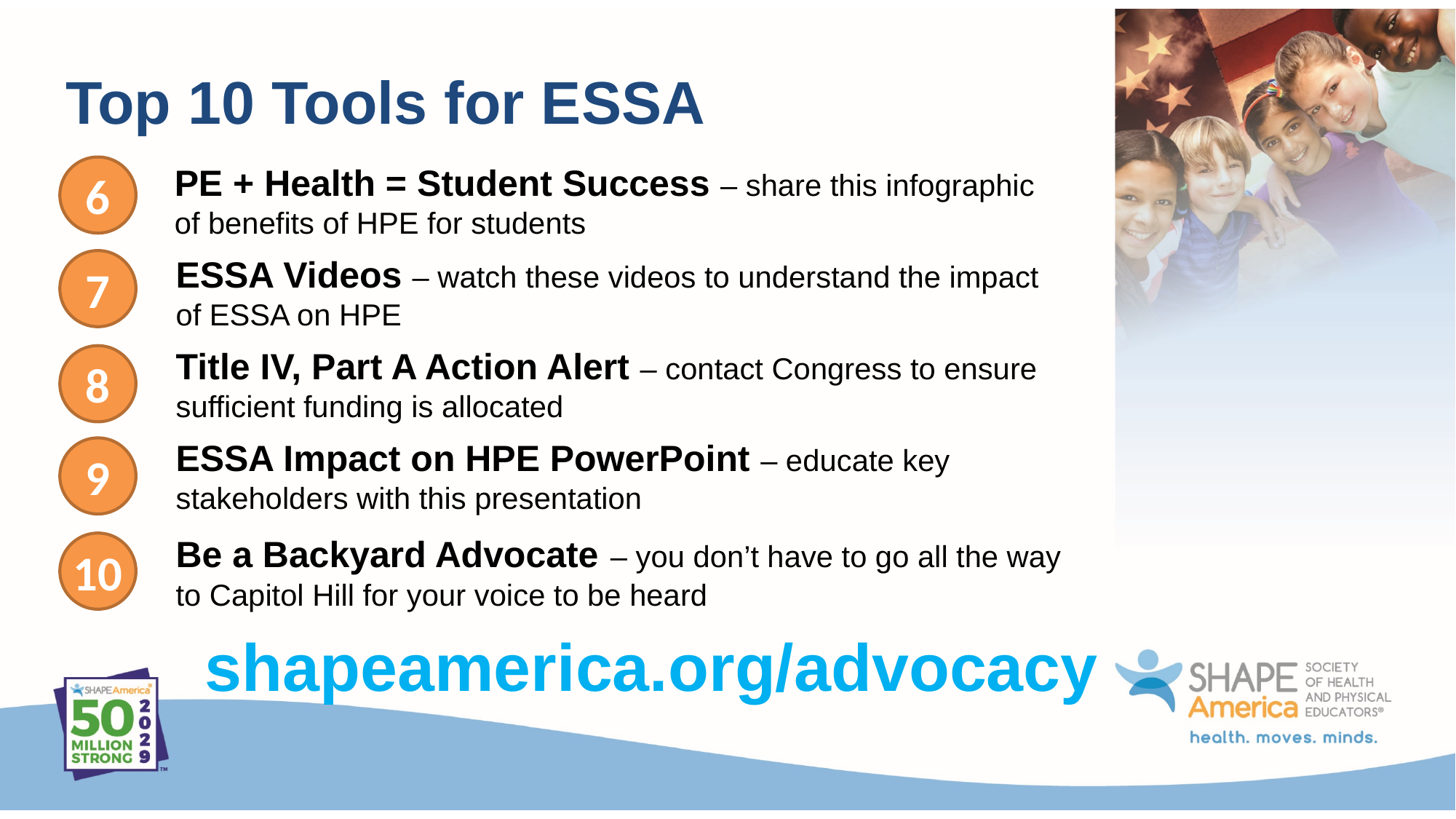

# Top 10 Tools for ESSA
PE + Health = Student Success – share this infographic of benefits of HPE for students
6
ESSA Videos – watch these videos to understand the impact of ESSA on HPE
7
Title IV, Part A Action Alert – contact Congress to ensure sufficient funding is allocated
8
ESSA Impact on HPE PowerPoint – educate key stakeholders with this presentation
9
Be a Backyard Advocate – you don’t have to go all the way to Capitol Hill for your voice to be heard
10
shapeamerica.org/advocacy